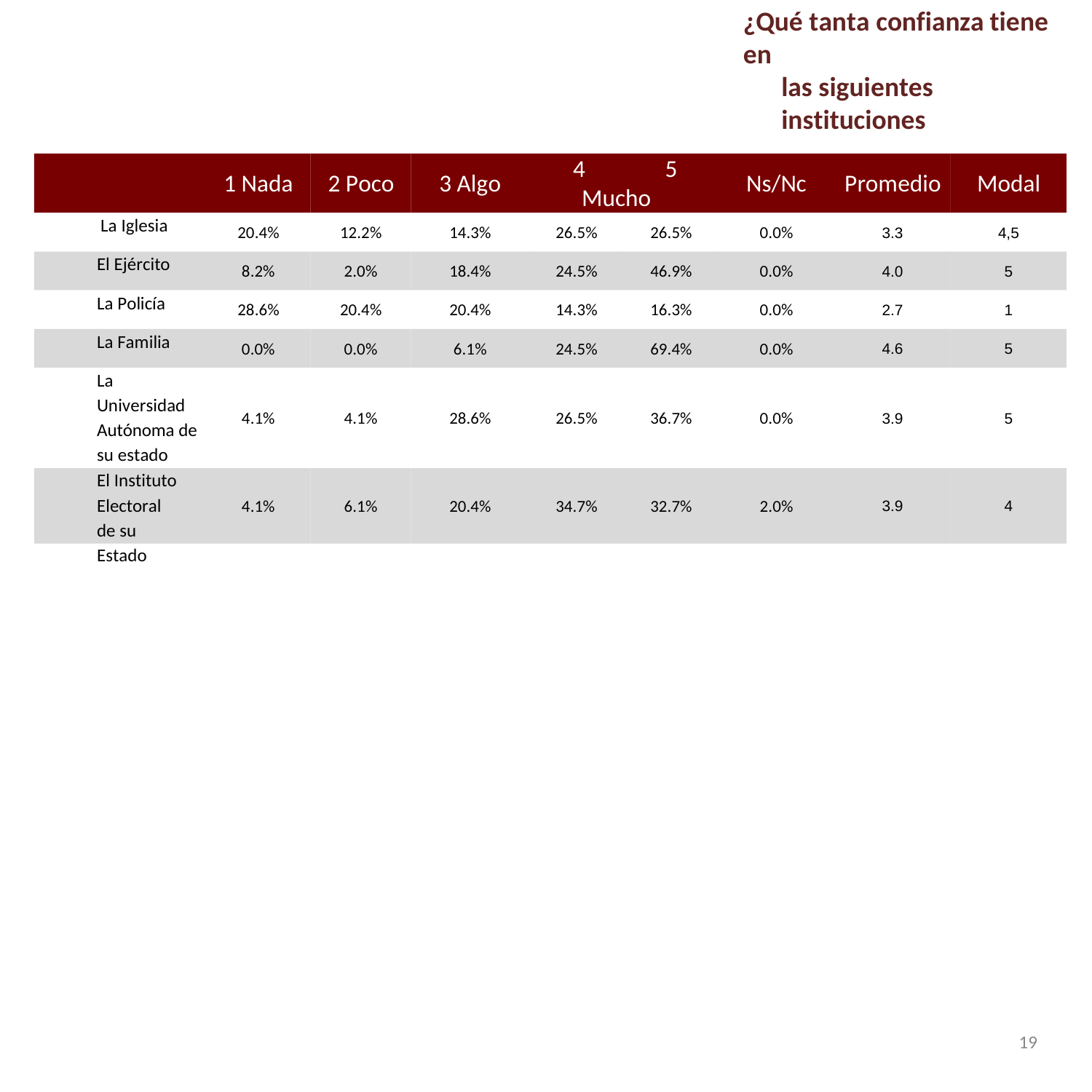

¿Qué tanta confianza tiene en
las siguientes instituciones
Creencias y religión
4	5
Mucho	Bastante

1 Nada
2 Poco
3 Algo
Ns/Nc
Promedio
Modal

La Iglesia
20.4%
12.2%
14.3%
26.5%
26.5%
0.0%
3.3
4,5

El Ejército
8.2%
2.0%
18.4%
24.5%
46.9%
0.0%
4.0
5

La Policía
28.6%
20.4%
20.4%
14.3%
16.3%
0.0%
2.7
1

La Familia
0.0%
0.0%
6.1%
24.5%
69.4%
0.0%
4.6
5

La
Universidad Autónoma de su estado
4.1%
4.1%
28.6%
26.5%
36.7%
0.0%
3.9
5
El Instituto Electoral de su Estado

4.1%
6.1%
20.4%
34.7%
32.7%
2.0%
3.9
4
19